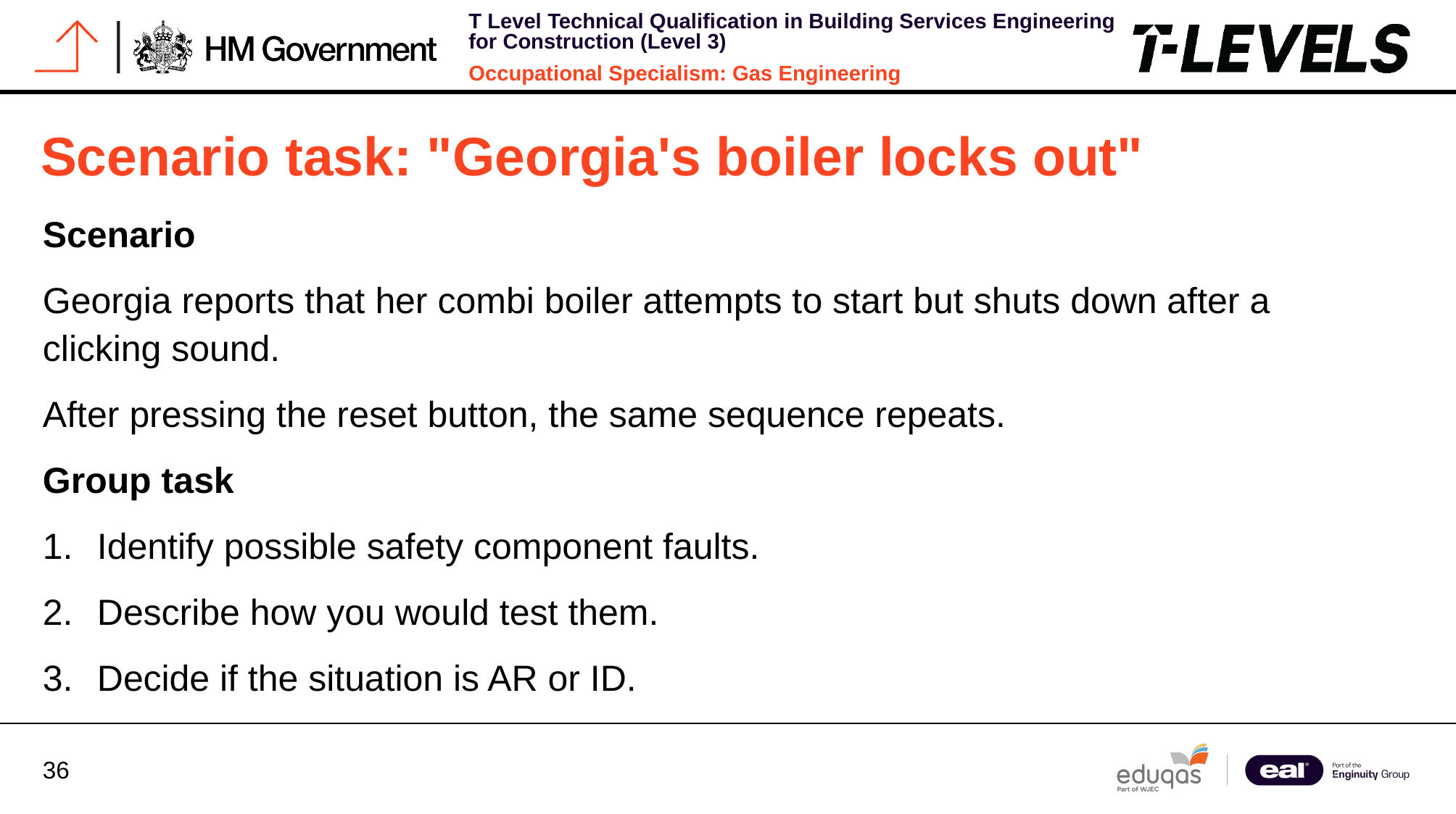

# Scenario task: "Georgia's boiler locks out"
Scenario
Georgia reports that her combi boiler attempts to start but shuts down after a clicking sound.
After pressing the reset button, the same sequence repeats.
Group task
Identify possible safety component faults.
Describe how you would test them.
Decide if the situation is AR or ID.